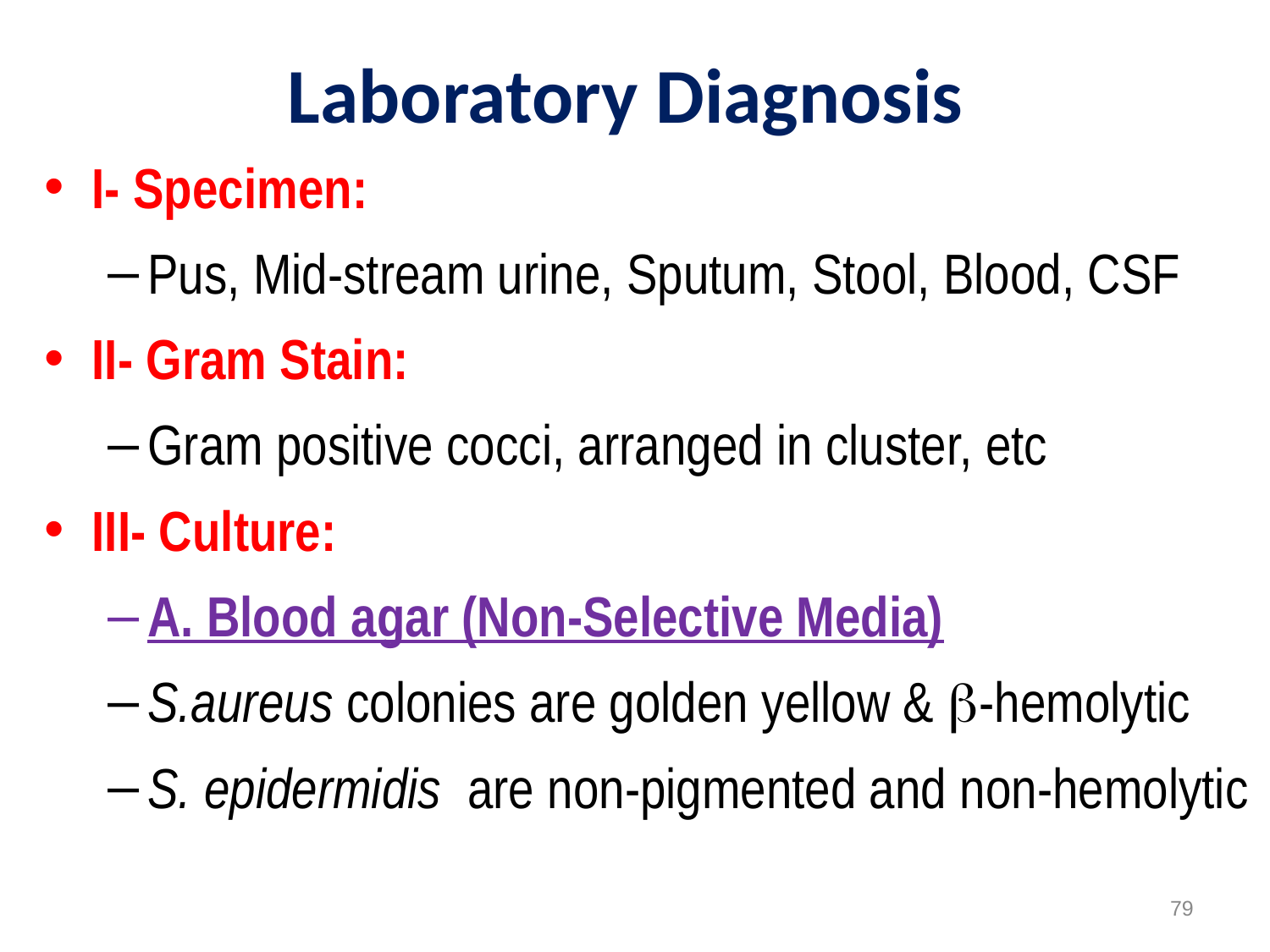

# Laboratory Diagnosis
I- Specimen:
Pus, Mid-stream urine, Sputum, Stool, Blood, CSF
II- Gram Stain:
Gram positive cocci, arranged in cluster, etc
III- Culture:
A. Blood agar (Non-Selective Media)
S.aureus colonies are golden yellow & β-hemolytic
S. epidermidis  are non-pigmented and non-hemolytic

79